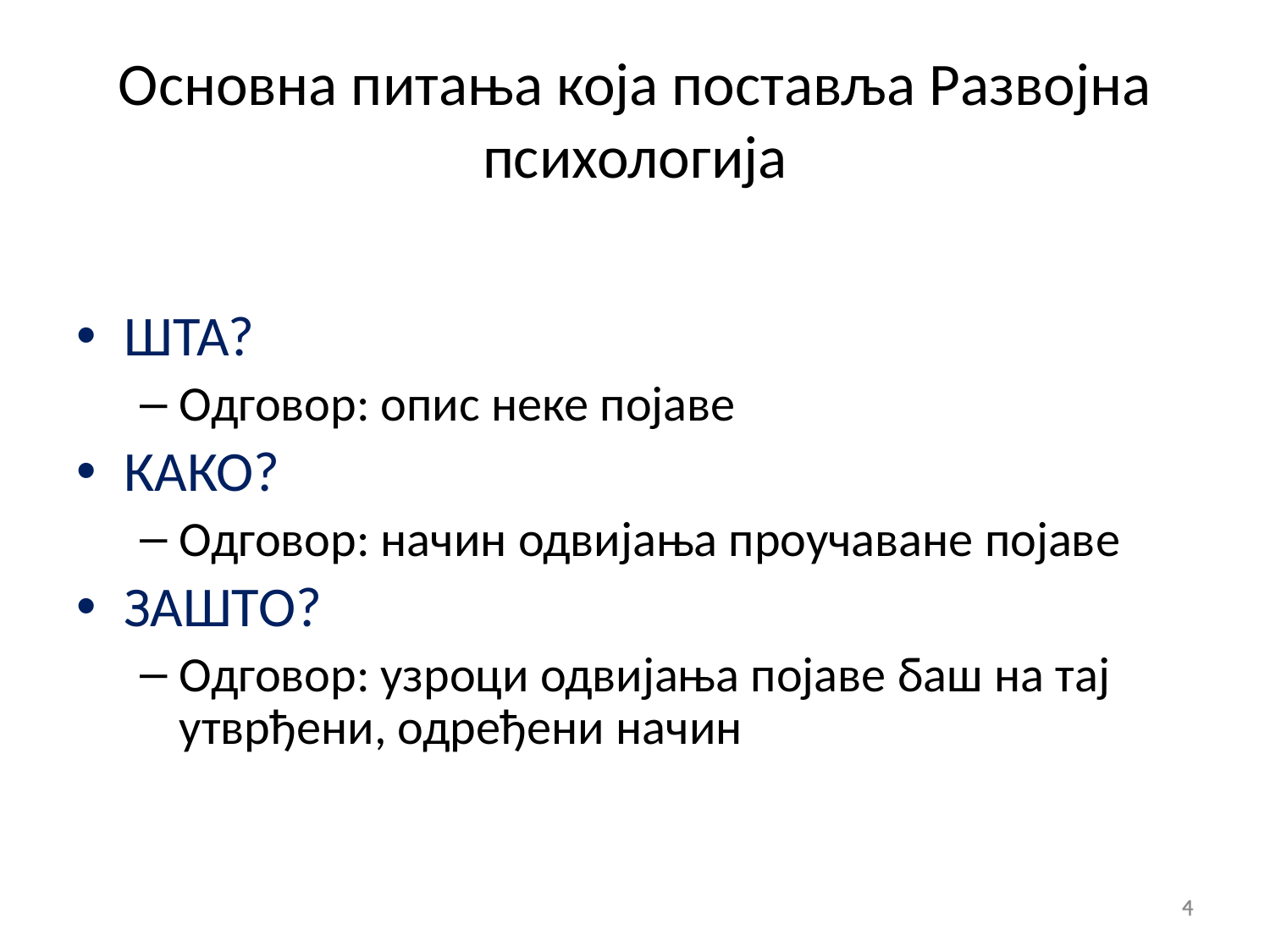

# Основна питања која поставља Развојна психологија

ШТА?
Одговор: опис неке појаве
КАКО?
Одговор: начин одвијања проучаване појаве
ЗАШТО?
Одговор: узроци одвијања појаве баш на тај утврђени, одређени начин
4